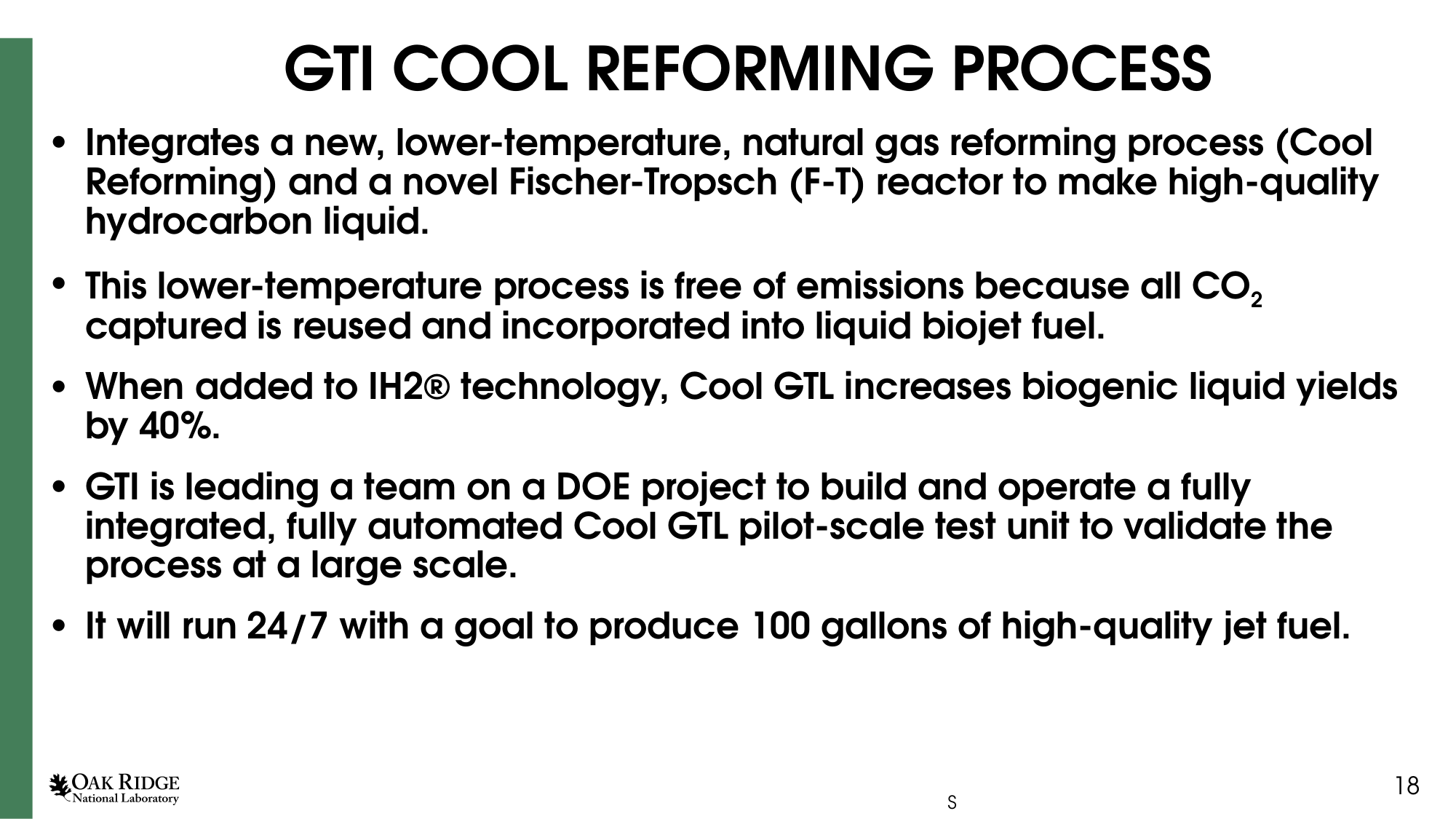

# GTI COOL REFORMING PROCESS
Integrates a new, lower-temperature, natural gas reforming process (Cool Reforming) and a novel Fischer-Tropsch (F-T) reactor to make high-quality hydrocarbon liquid.
This lower-temperature process is free of emissions because all CO2 captured is reused and incorporated into liquid biojet fuel.
When added to IH2® technology, Cool GTL increases biogenic liquid yields by 40%.
GTI is leading a team on a DOE project to build and operate a fully integrated, fully automated Cool GTL pilot-scale test unit to validate the process at a large scale.
It will run 24/7 with a goal to produce 100 gallons of high-quality jet fuel.
18
S